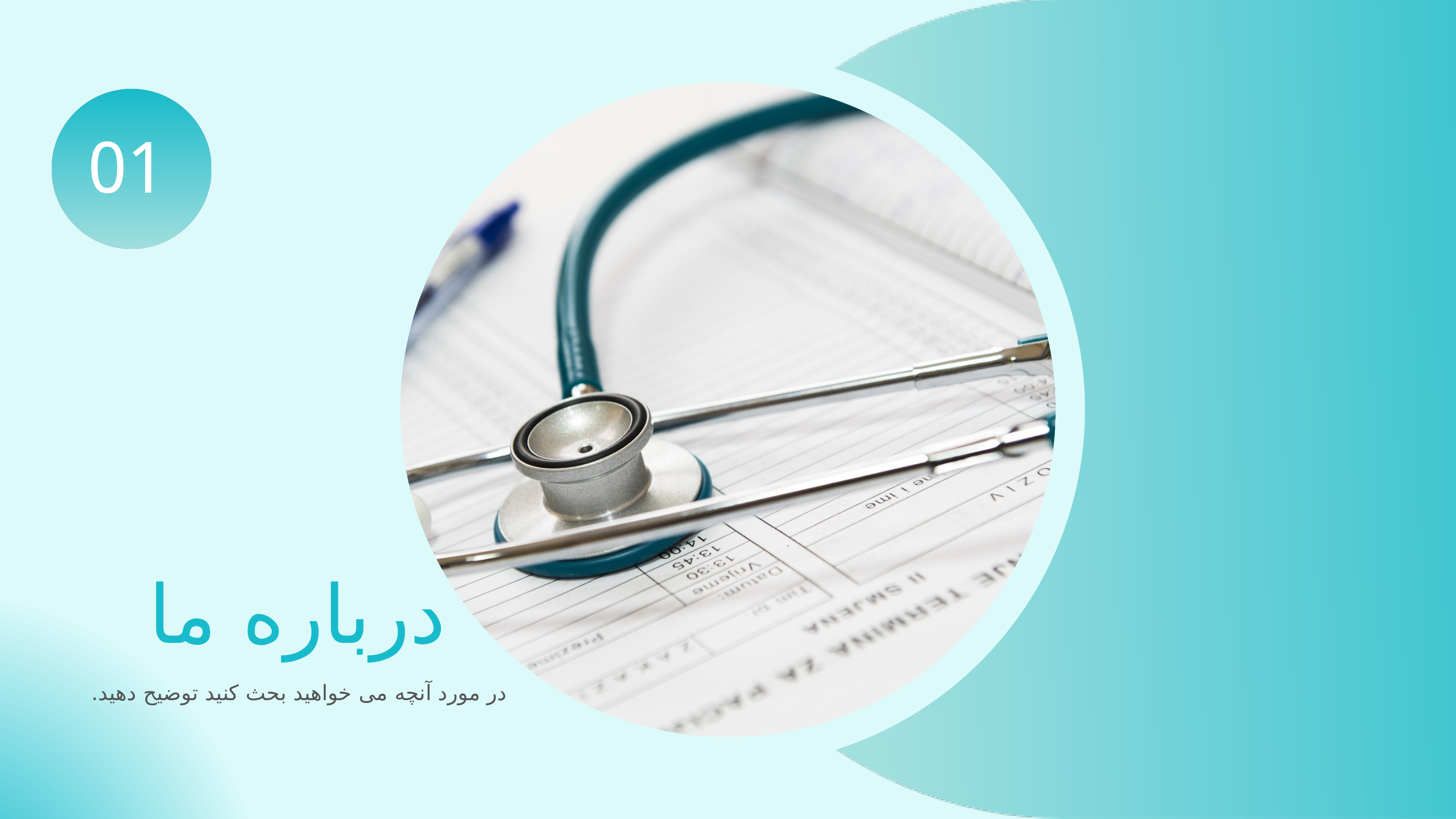

01

درباره ما
در مورد آنچه می خواهید بحث کنید توضیح دهید.